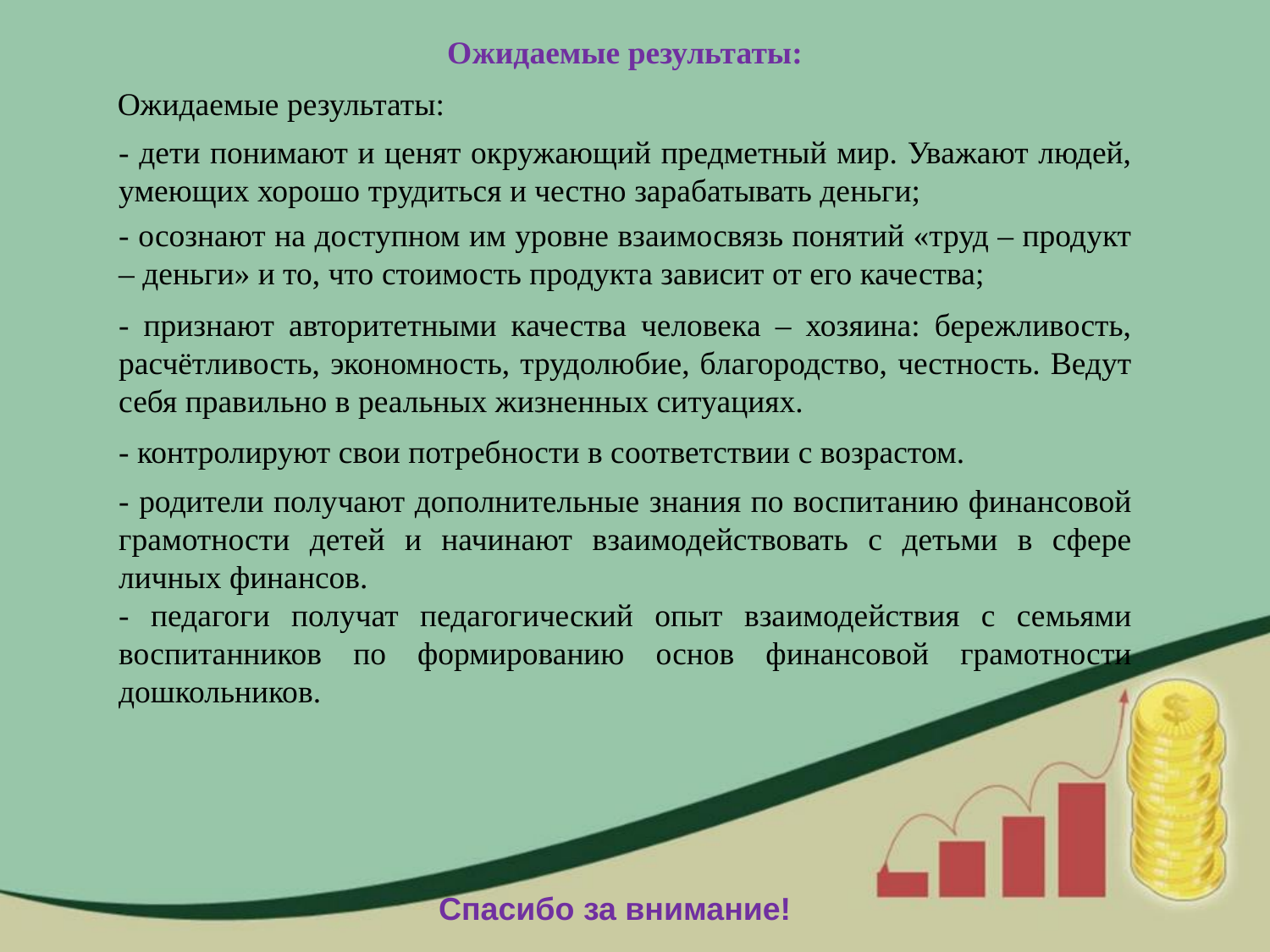

Ожидаемые результаты:
Ожидаемые результаты:
- дети понимают и ценят окружающий предметный мир. Уважают людей, умеющих хорошо трудиться и честно зарабатывать деньги;
- осознают на доступном им уровне взаимосвязь понятий «труд – продукт – деньги» и то, что стоимость продукта зависит от его качества;
- признают авторитетными качества человека – хозяина: бережливость, расчётливость, экономность, трудолюбие, благородство, честность. Ведут себя правильно в реальных жизненных ситуациях.
- контролируют свои потребности в соответствии с возрастом.
- родители получают дополнительные знания по воспитанию финансовой грамотности детей и начинают взаимодействовать с детьми в сфере личных финансов.
- педагоги получат педагогический опыт взаимодействия с семьями воспитанников по формированию основ финансовой грамотности дошкольников.
Спасибо за внимание!